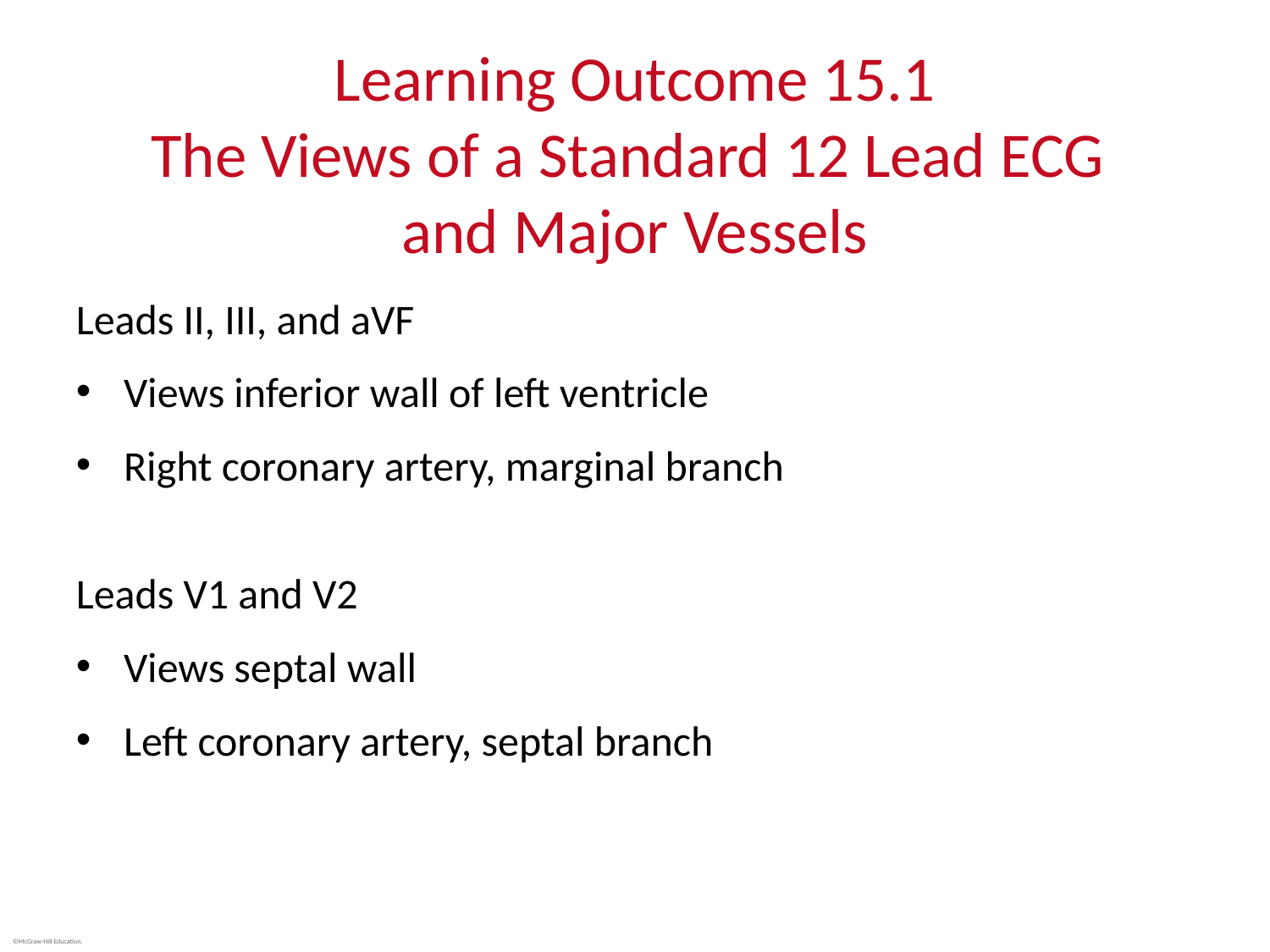

# Learning Outcome 15.1 The Views of a Standard 12 Lead ECG and Major Vessels
Leads II, III, and aVF
Views inferior wall of left ventricle
Right coronary artery, marginal branch
Leads V1 and V2
Views septal wall
Left coronary artery, septal branch